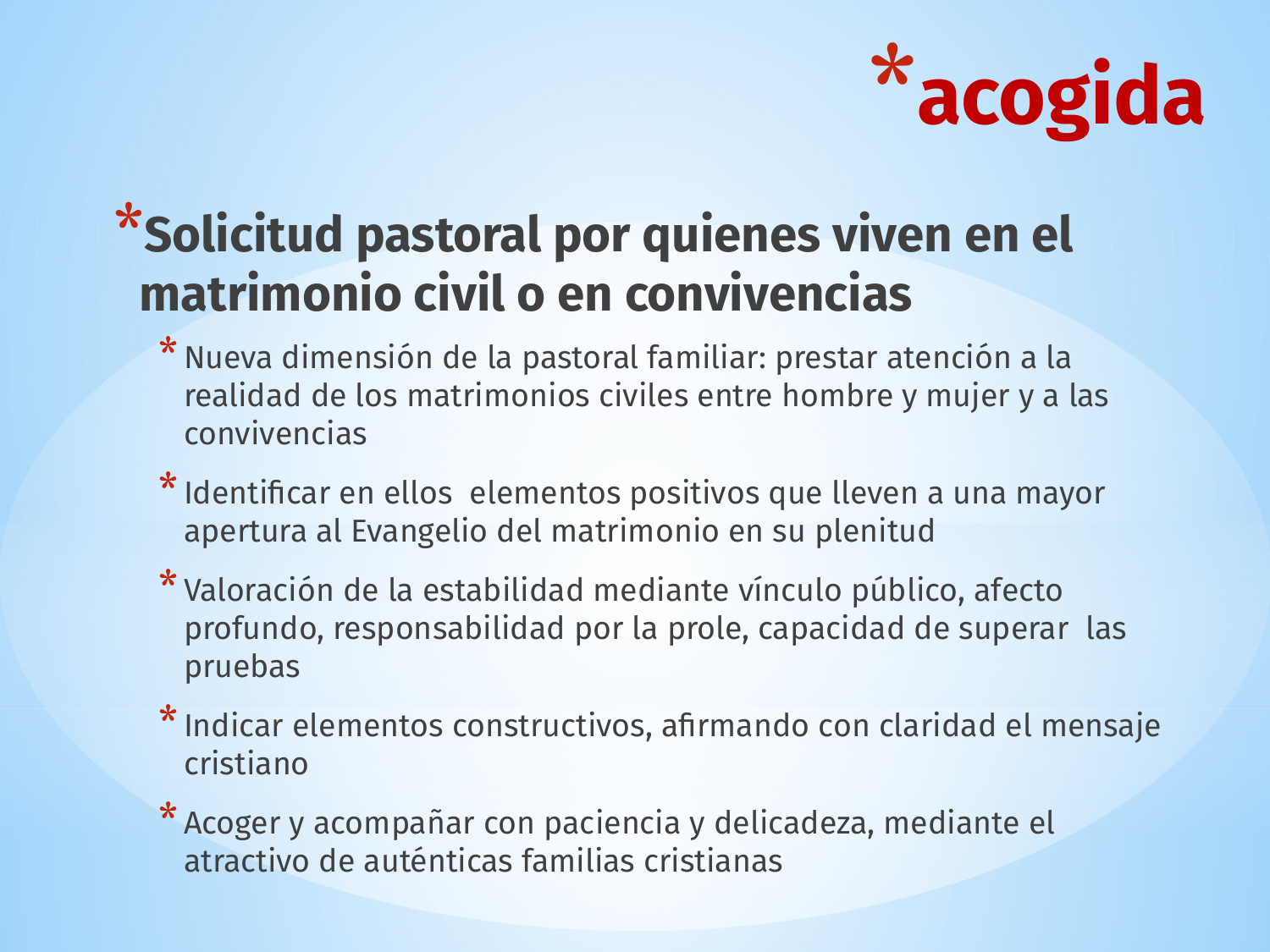

# acogida
Solicitud pastoral por quienes viven en el matrimonio civil o en convivencias
Nueva dimensión de la pastoral familiar: prestar atención a la realidad de los matrimonios civiles entre hombre y mujer y a las convivencias
Identificar en ellos  elementos positivos que lleven a una mayor apertura al Evangelio del matrimonio en su plenitud
Valoración de la estabilidad mediante vínculo público, afecto profundo, responsabilidad por la prole, capacidad de superar  las pruebas
Indicar elementos constructivos, afirmando con claridad el mensaje cristiano
Acoger y acompañar con paciencia y delicadeza, mediante el atractivo de auténticas familias cristianas